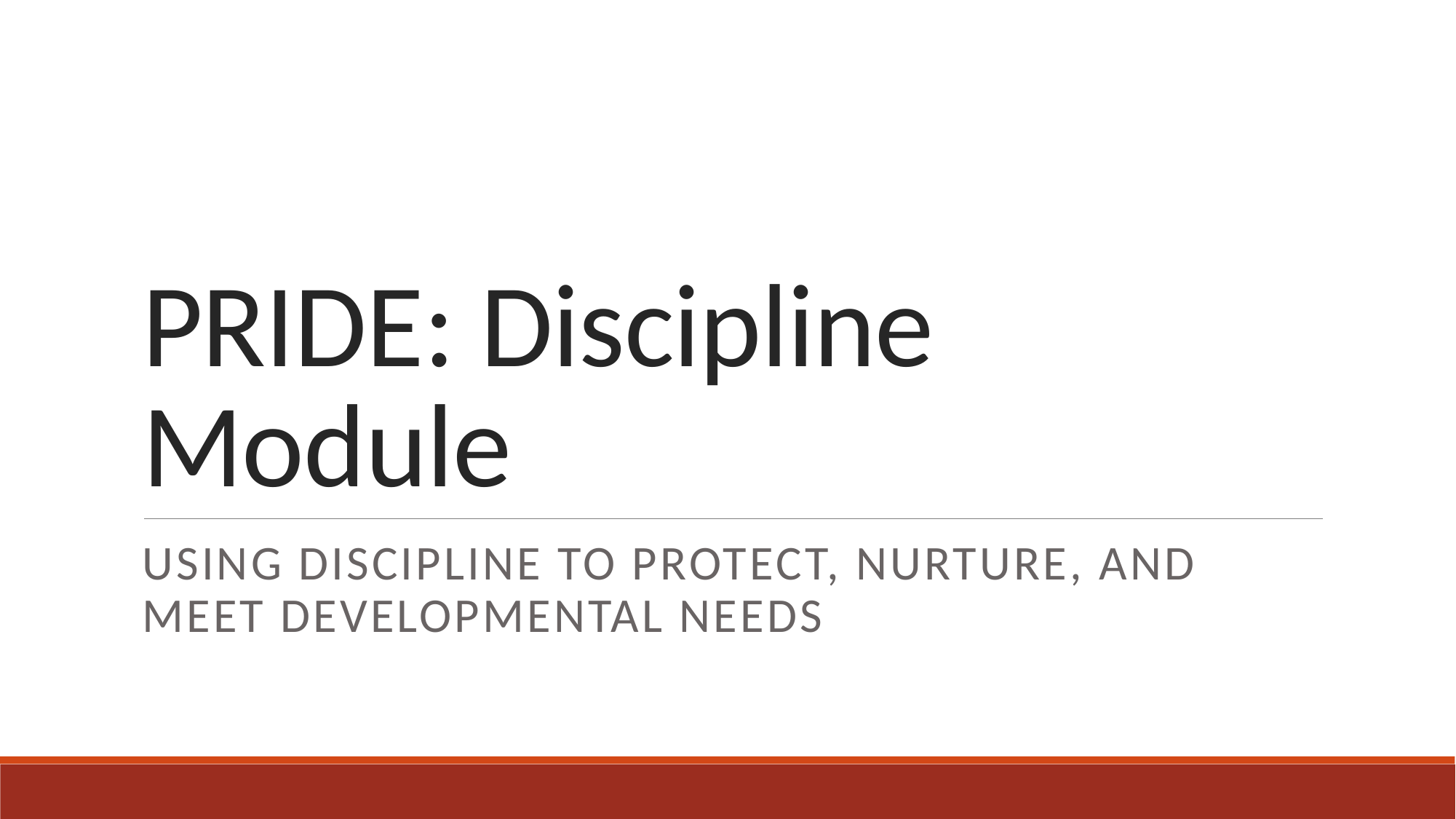

# PRIDE: Discipline Module
Using Discipline to Protect, Nurture, and Meet Developmental Needs